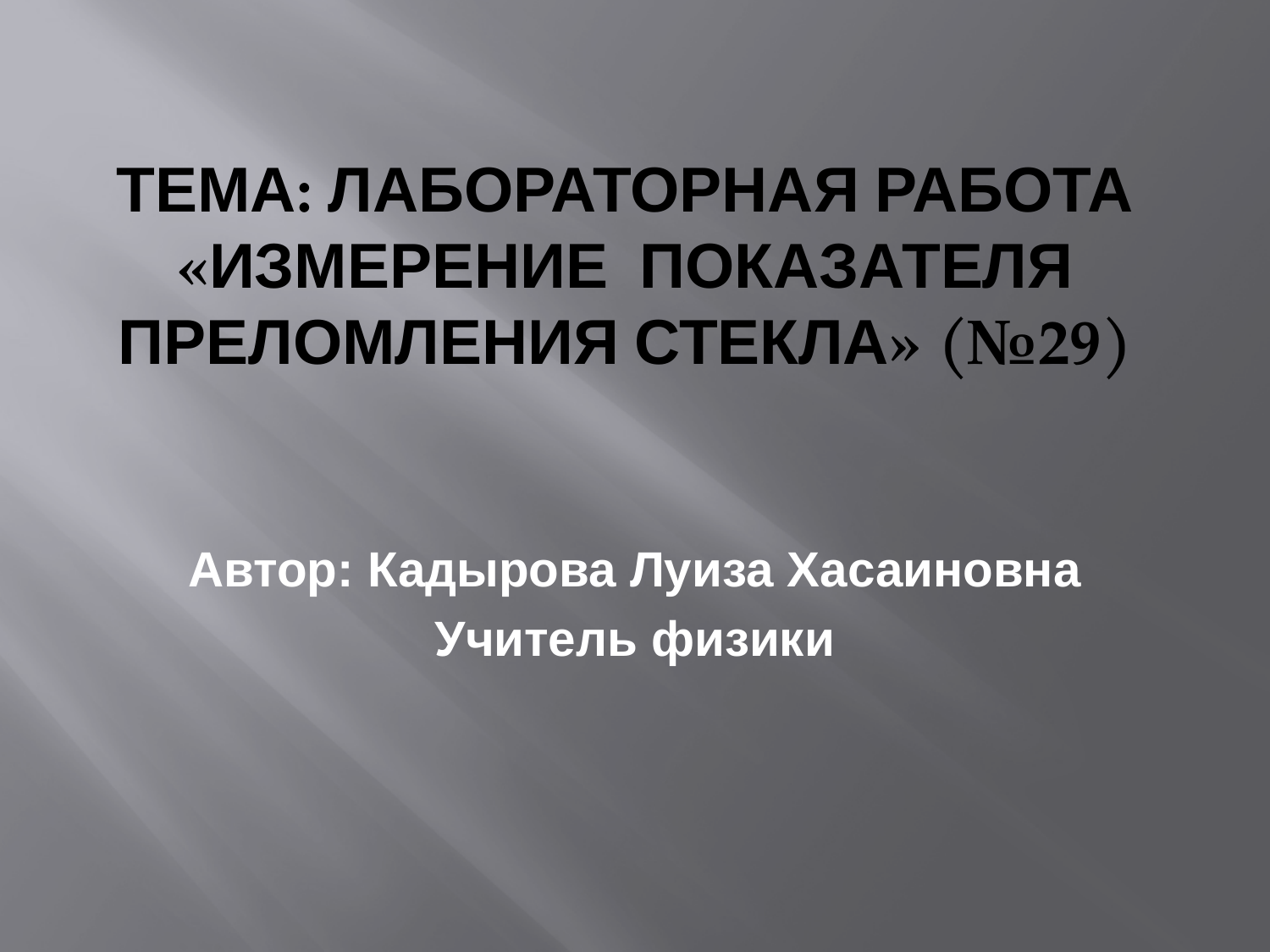

# Тема: Лабораторная работа «Измерение  показателя преломления стекла» (№29)

Автор: Кадырова Луиза Хасаиновна
Учитель физики